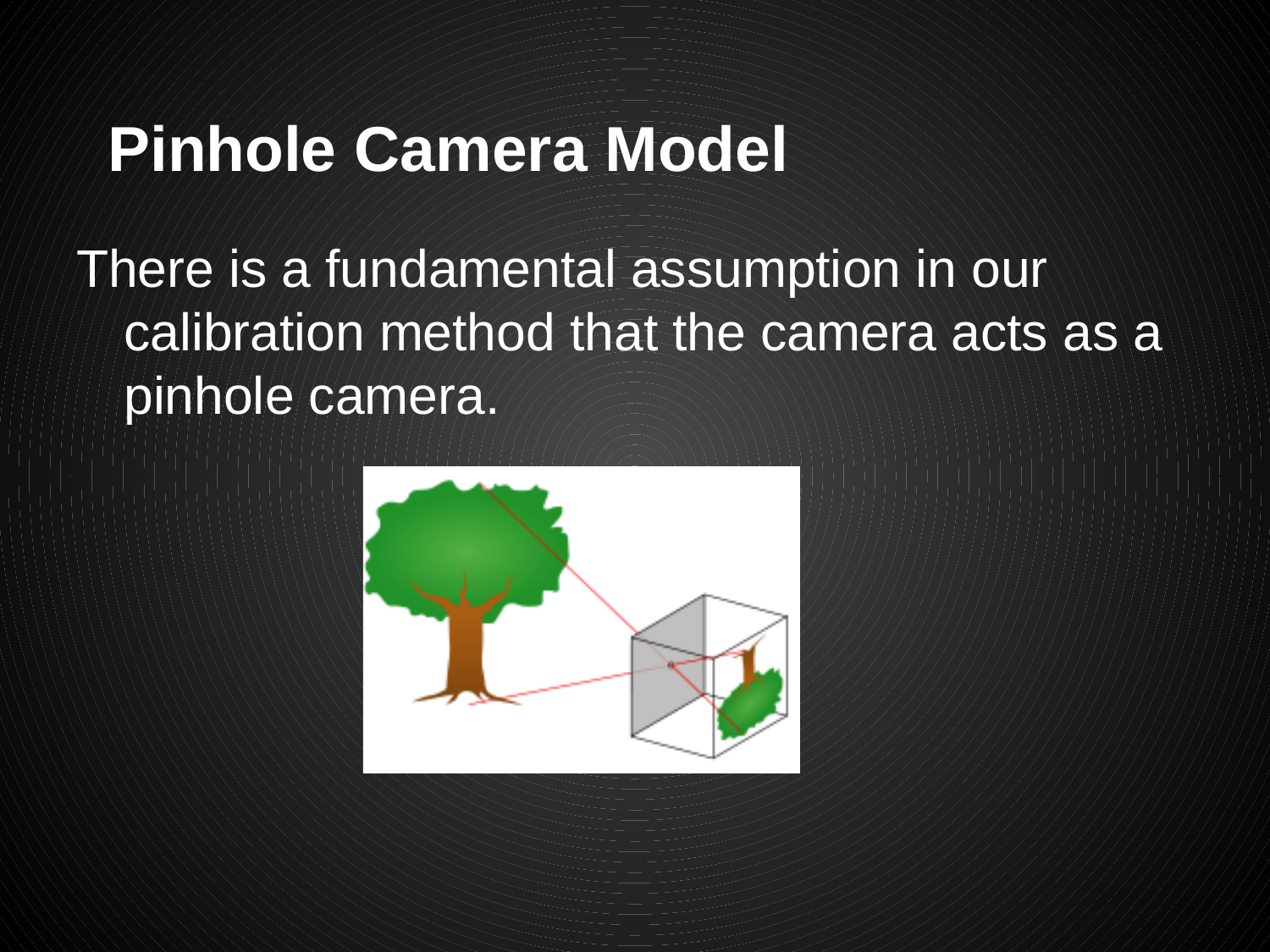

# Pinhole Camera Model
There is a fundamental assumption in our calibration method that the camera acts as a pinhole camera.